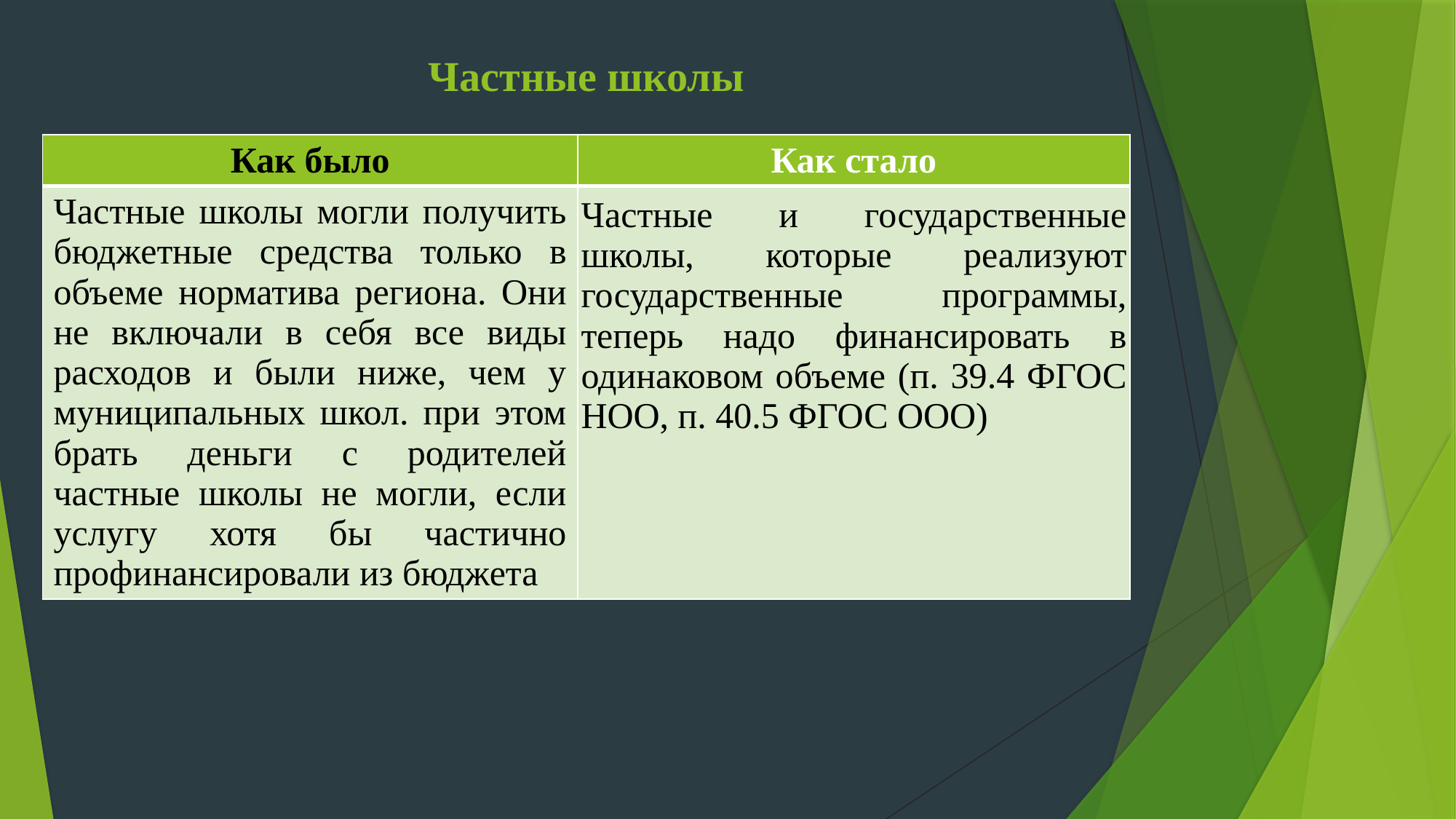

# Частные школы
| Как было | Как стало |
| --- | --- |
| Частные школы могли получить бюджетные средства только в объеме норматива региона. Они не включали в себя все виды расходов и были ниже, чем у муниципальных школ. при этом брать деньги с родителей частные школы не могли, если услугу хотя бы частично профинансировали из бюджета | Частные и государственные школы, которые реализуют государственные программы, теперь надо финансировать в одинаковом объеме (п. 39.4 ФГОС НОО, п. 40.5 ФГОС ООО) |